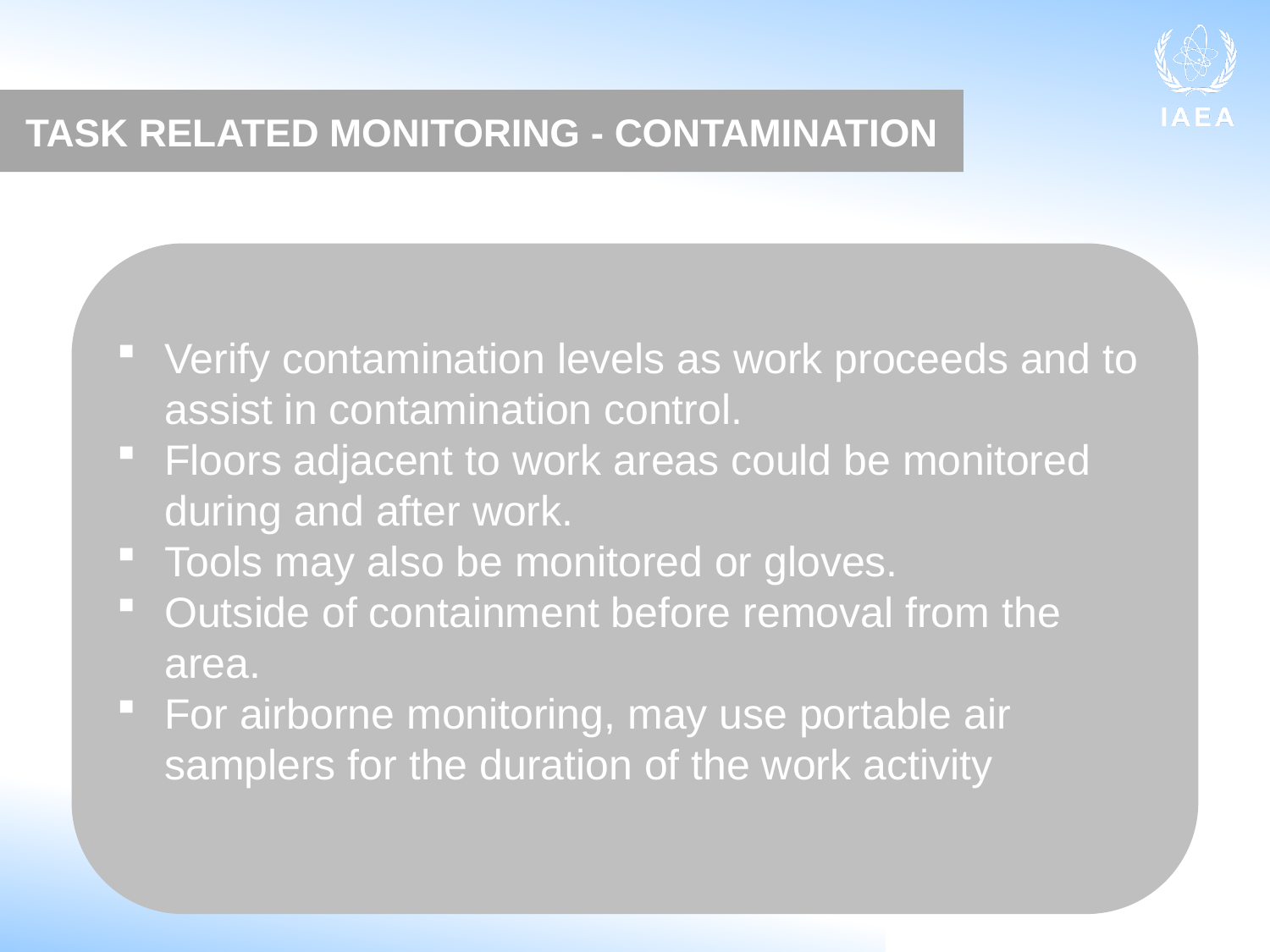

TASK RELATED MONITORING - CONTAMINATION
Verify contamination levels as work proceeds and to assist in contamination control.
Floors adjacent to work areas could be monitored during and after work.
Tools may also be monitored or gloves.
Outside of containment before removal from the area.
For airborne monitoring, may use portable air samplers for the duration of the work activity